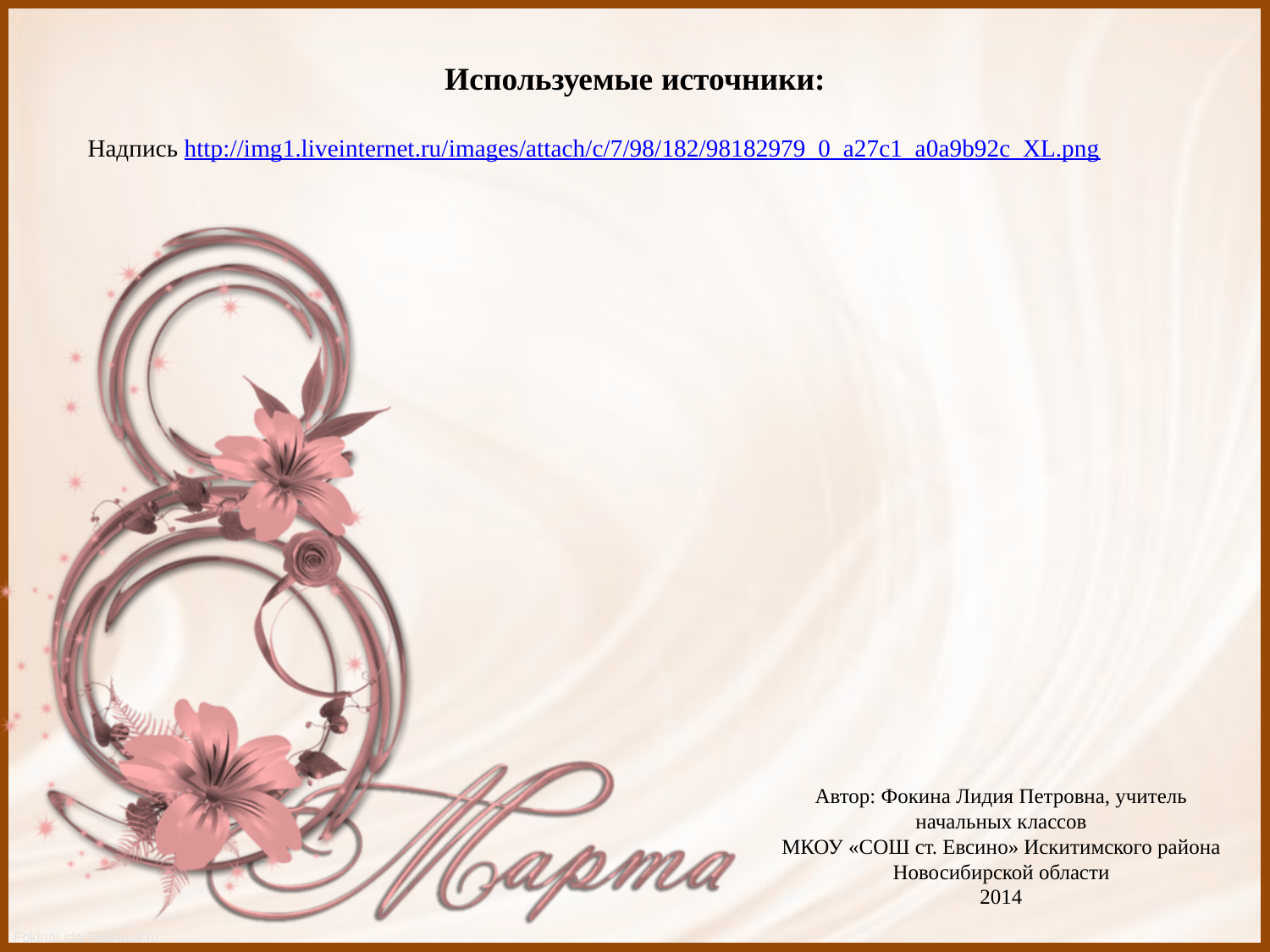

# Используемые источники:
Надпись http://img1.liveinternet.ru/images/attach/c/7/98/182/98182979_0_a27c1_a0a9b92c_XL.png

Автор: Фокина Лидия Петровна, учитель начальных классов
МКОУ «СОШ ст. Евсино» Искитимского района Новосибирской области
2014